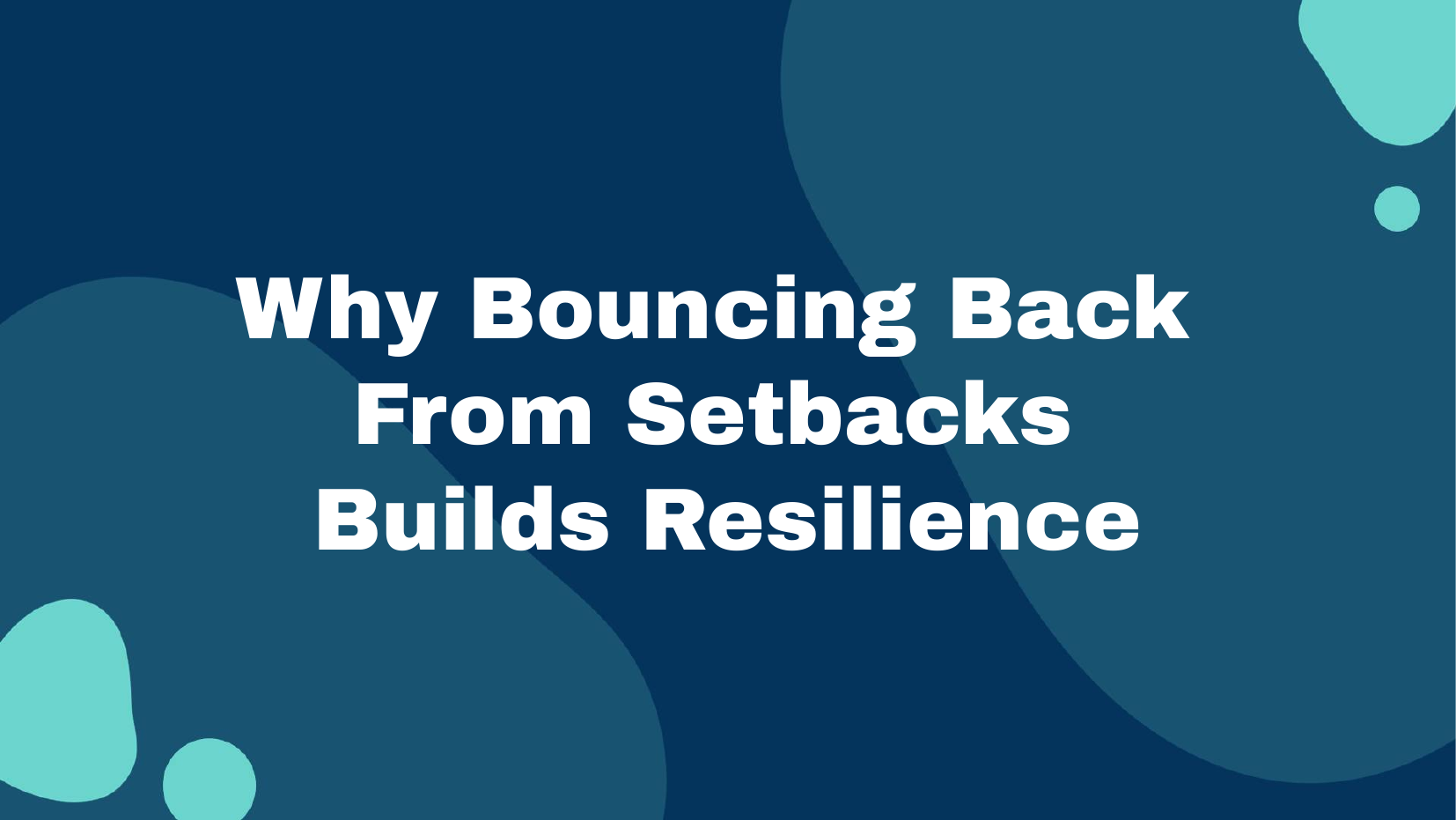

# Why Bouncing Back
From Setbacks
Builds Resilience